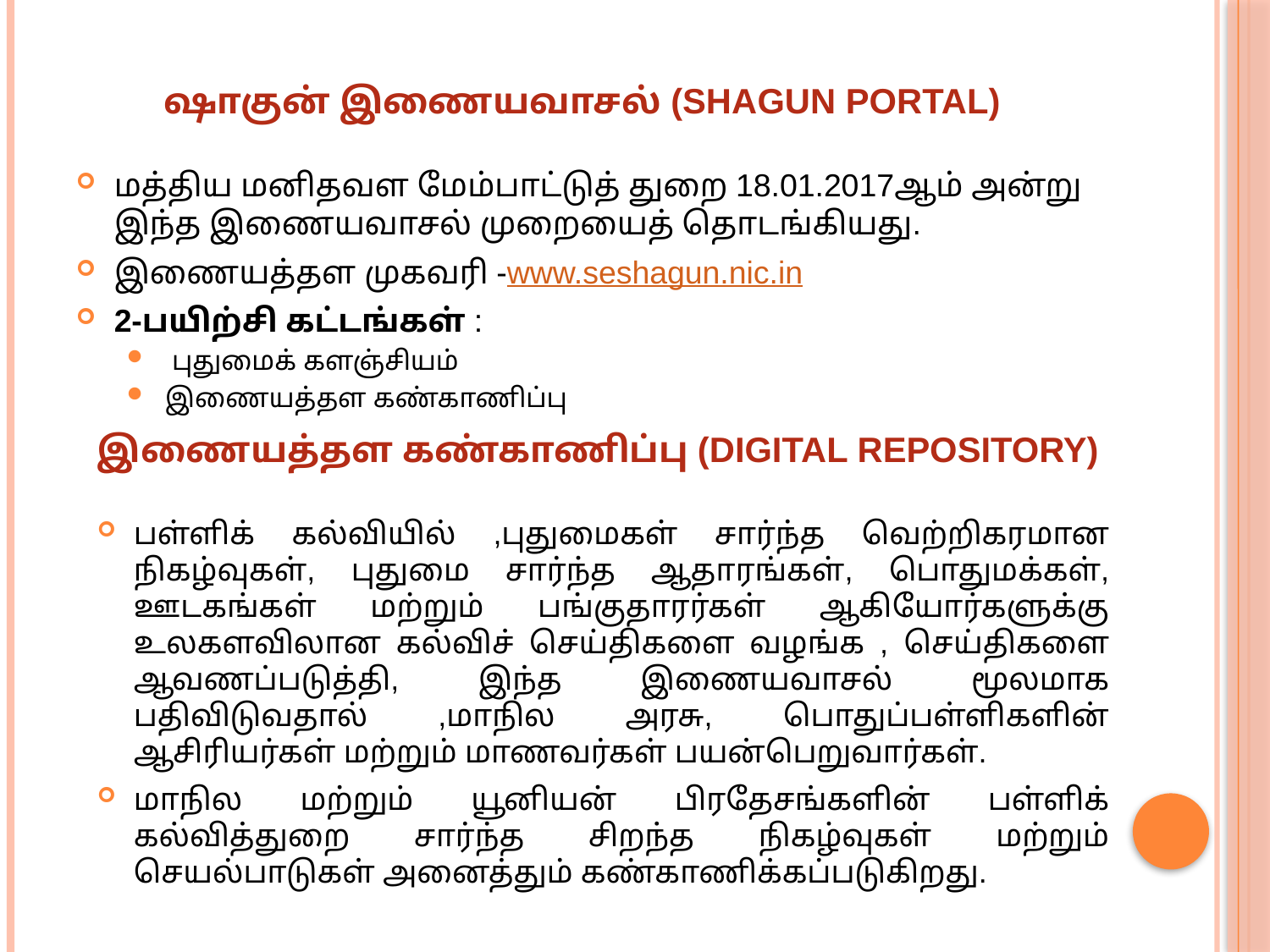

# ஷாகுன் இணையவாசல் (Shagun Portal)
மத்திய மனிதவள மேம்பாட்டுத் துறை 18.01.2017ஆம் அன்று இந்த இணையவாசல் முறையைத் தொடங்கியது.
இணையத்தள முகவரி -www.seshagun.nic.in
2-பயிற்சி கட்டங்கள் :
 புதுமைக் களஞ்சியம்
இணையத்தள கண்காணிப்பு

இணையத்தள கண்காணிப்பு (Digital Repository)
பள்ளிக் கல்வியில் ,புதுமைகள் சார்ந்த வெற்றிகரமான நிகழ்வுகள், புதுமை சார்ந்த ஆதாரங்கள், பொதுமக்கள், ஊடகங்கள் மற்றும் பங்குதாரர்கள் ஆகியோர்களுக்கு உலகளவிலான கல்விச் செய்திகளை வழங்க , செய்திகளை ஆவணப்படுத்தி, இந்த இணையவாசல் மூலமாக பதிவிடுவதால் ,மாநில அரசு, பொதுப்பள்ளிகளின் ஆசிரியர்கள் மற்றும் மாணவர்கள் பயன்பெறுவார்கள்.
மாநில மற்றும் யூனியன் பிரதேசங்களின் பள்ளிக் கல்வித்துறை சார்ந்த சிறந்த நிகழ்வுகள் மற்றும் செயல்பாடுகள் அனைத்தும் கண்காணிக்கப்படுகிறது.